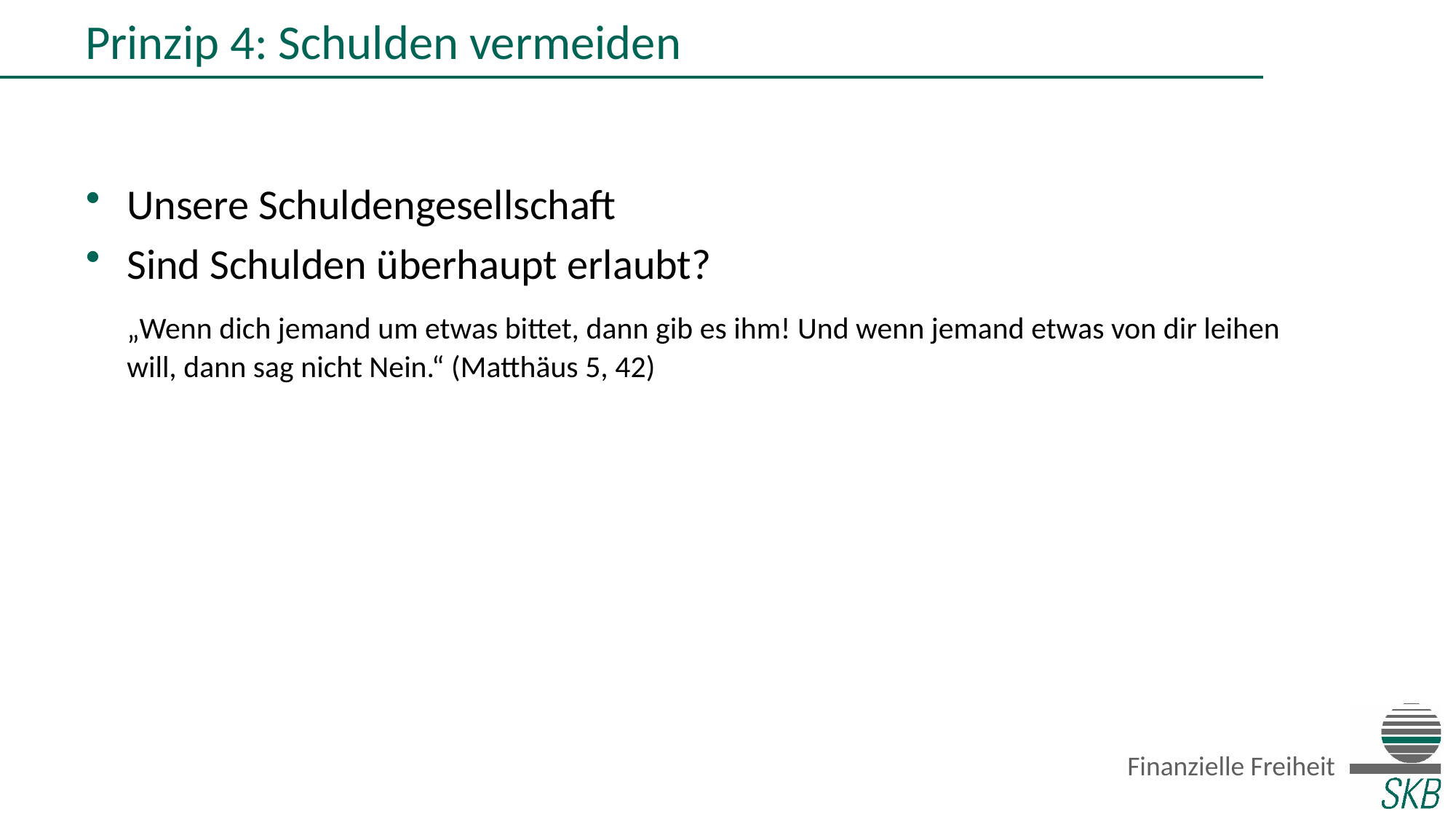

Prinzip 4: Schulden vermeiden
Unsere Schuldengesellschaft
Sind Schulden überhaupt erlaubt?
	„Wenn dich jemand um etwas bittet, dann gib es ihm! Und wenn jemand etwas von dir leihen will, dann sag nicht Nein.“ (Matthäus 5, 42)